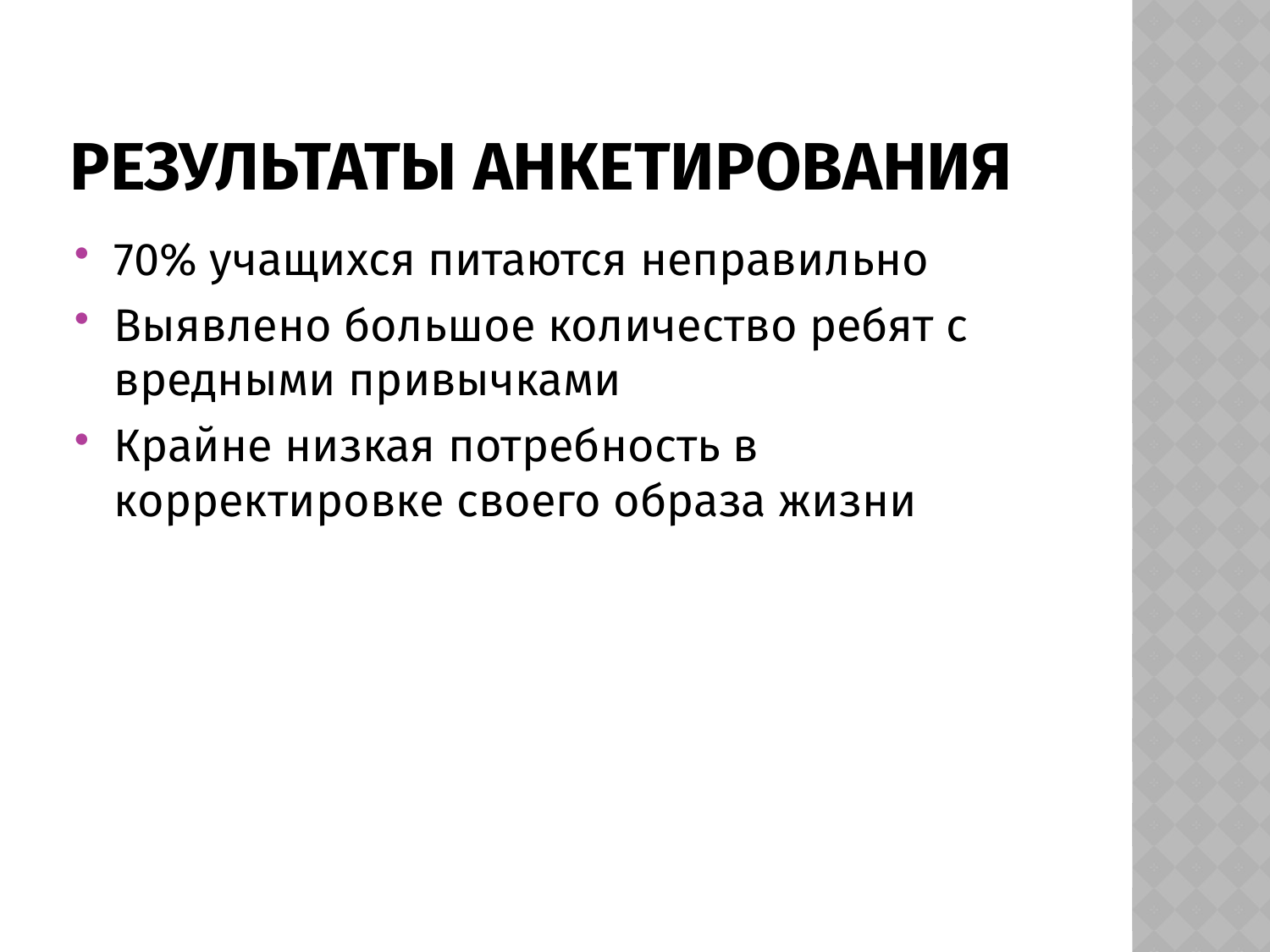

# Результаты анкетирования
70% учащихся питаются неправильно
Выявлено большое количество ребят с вредными привычками
Крайне низкая потребность в корректировке своего образа жизни